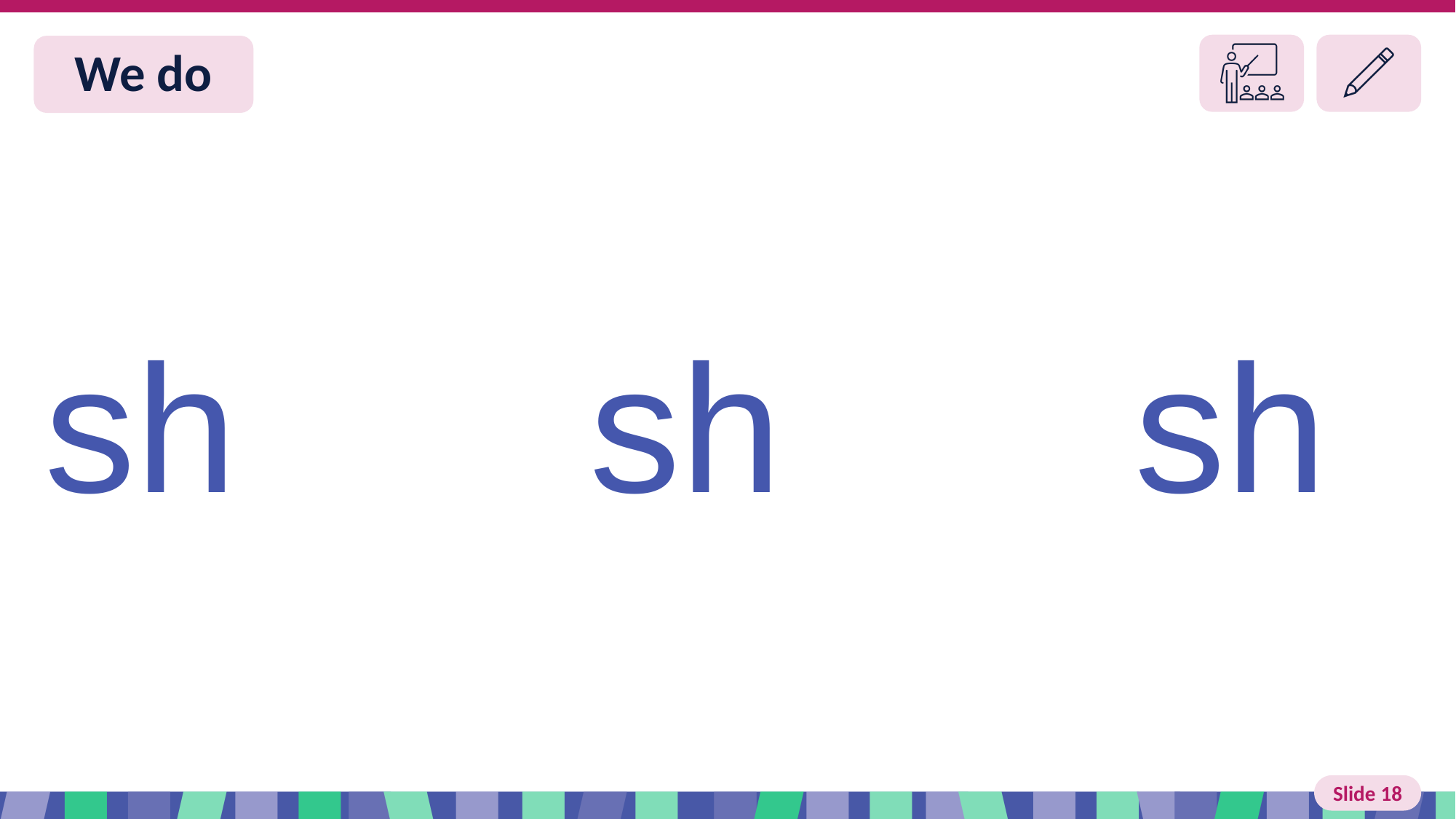

# Slide 18 We do
sh       sh       sh